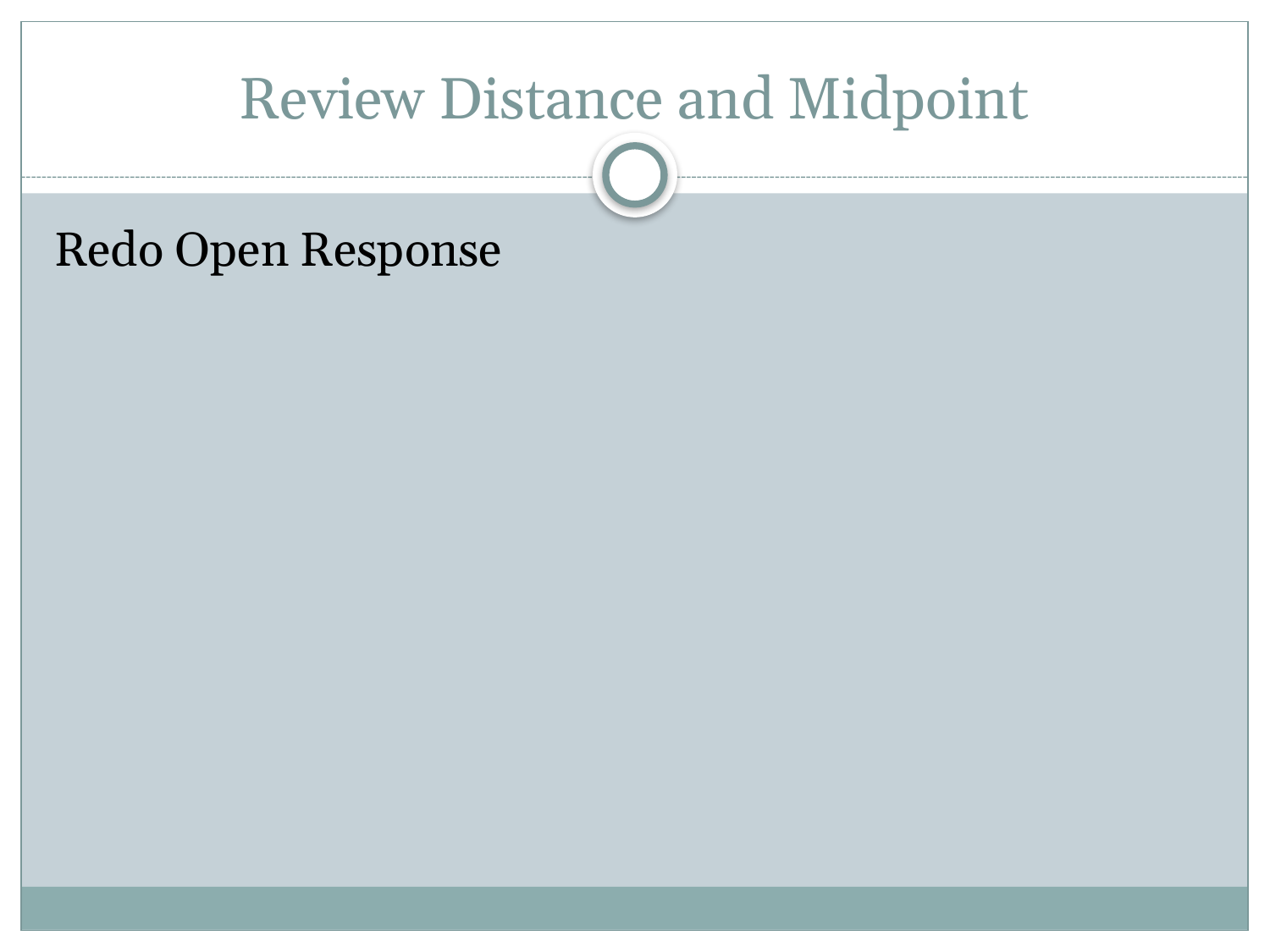

# Review Distance and Midpoint
Redo Open Response